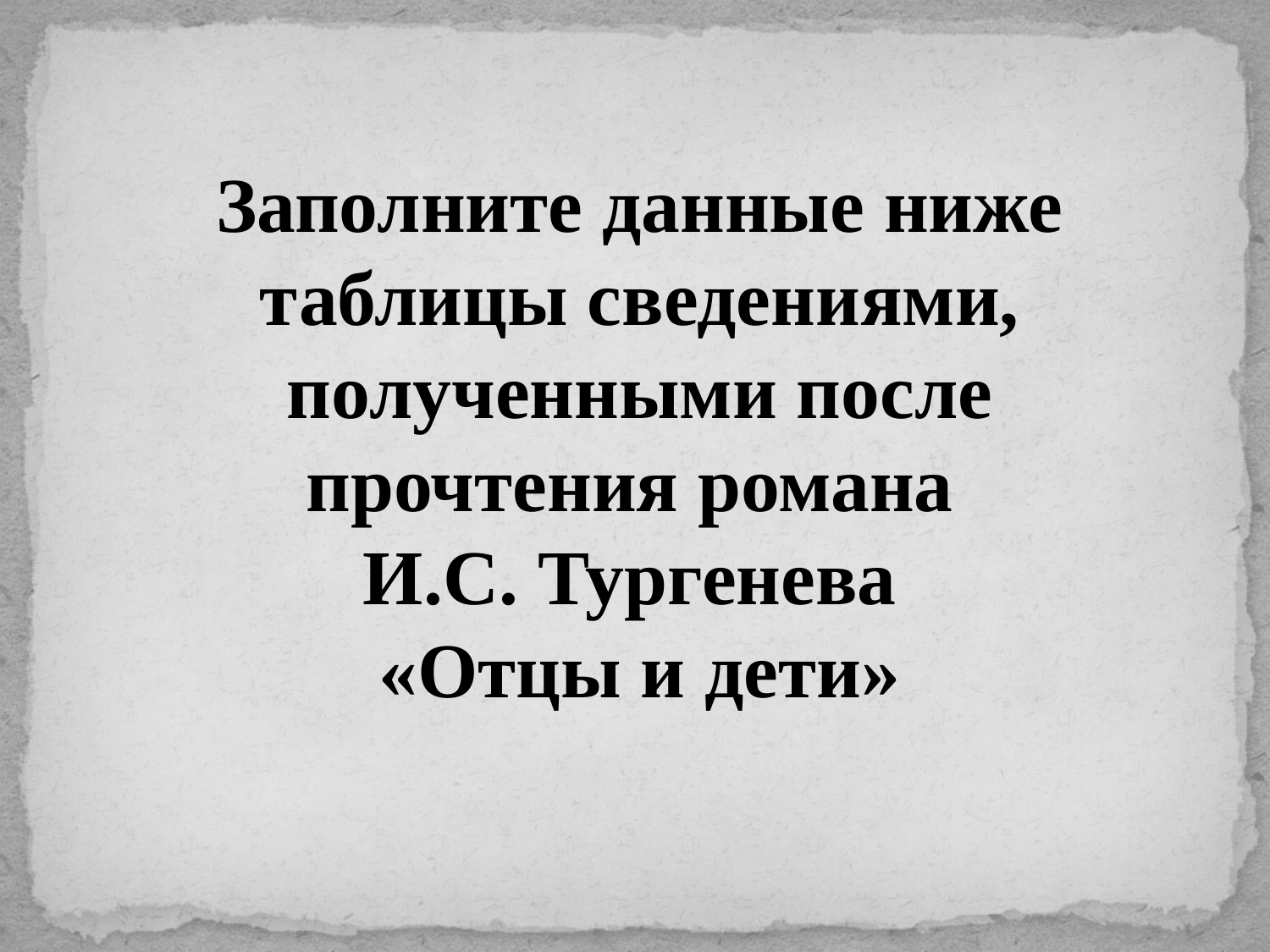

Заполните данные ниже таблицы сведениями, полученными после прочтения романа
И.С. Тургенева
«Отцы и дети»